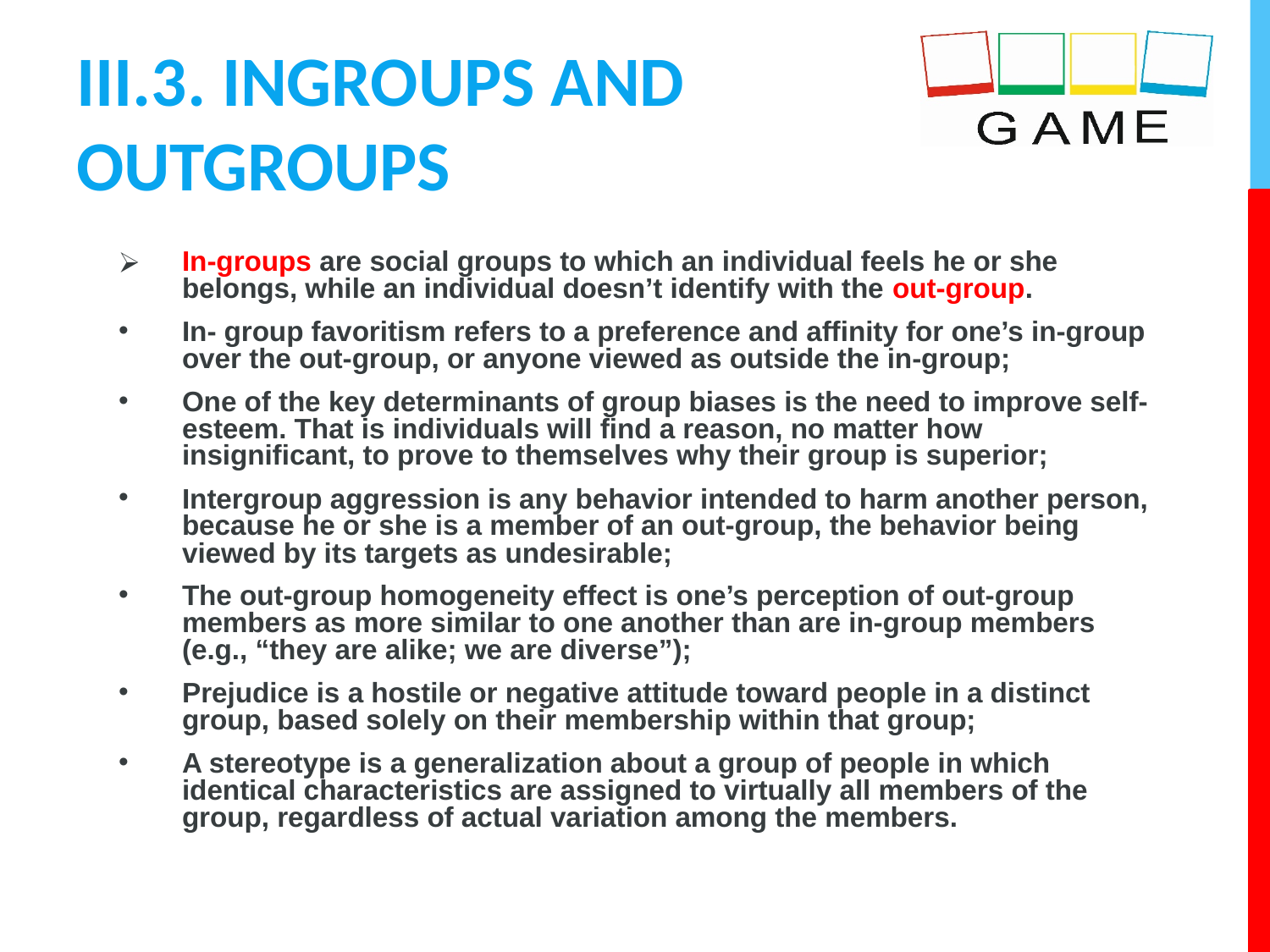

# III.3. INGROUPS AND OUTGROUPS
In-groups are social groups to which an individual feels he or she belongs, while an individual doesn’t identify with the out-group.
In- group favoritism refers to a preference and affinity for one’s in-group over the out-group, or anyone viewed as outside the in-group;
One of the key determinants of group biases is the need to improve self-esteem. That is individuals will find a reason, no matter how insignificant, to prove to themselves why their group is superior;
Intergroup aggression is any behavior intended to harm another person, because he or she is a member of an out-group, the behavior being viewed by its targets as undesirable;
The out-group homogeneity effect is one’s perception of out-group members as more similar to one another than are in-group members (e.g., “they are alike; we are diverse”);
Prejudice is a hostile or negative attitude toward people in a distinct group, based solely on their membership within that group;
A stereotype is a generalization about a group of people in which identical characteristics are assigned to virtually all members of the group, regardless of actual variation among the members.